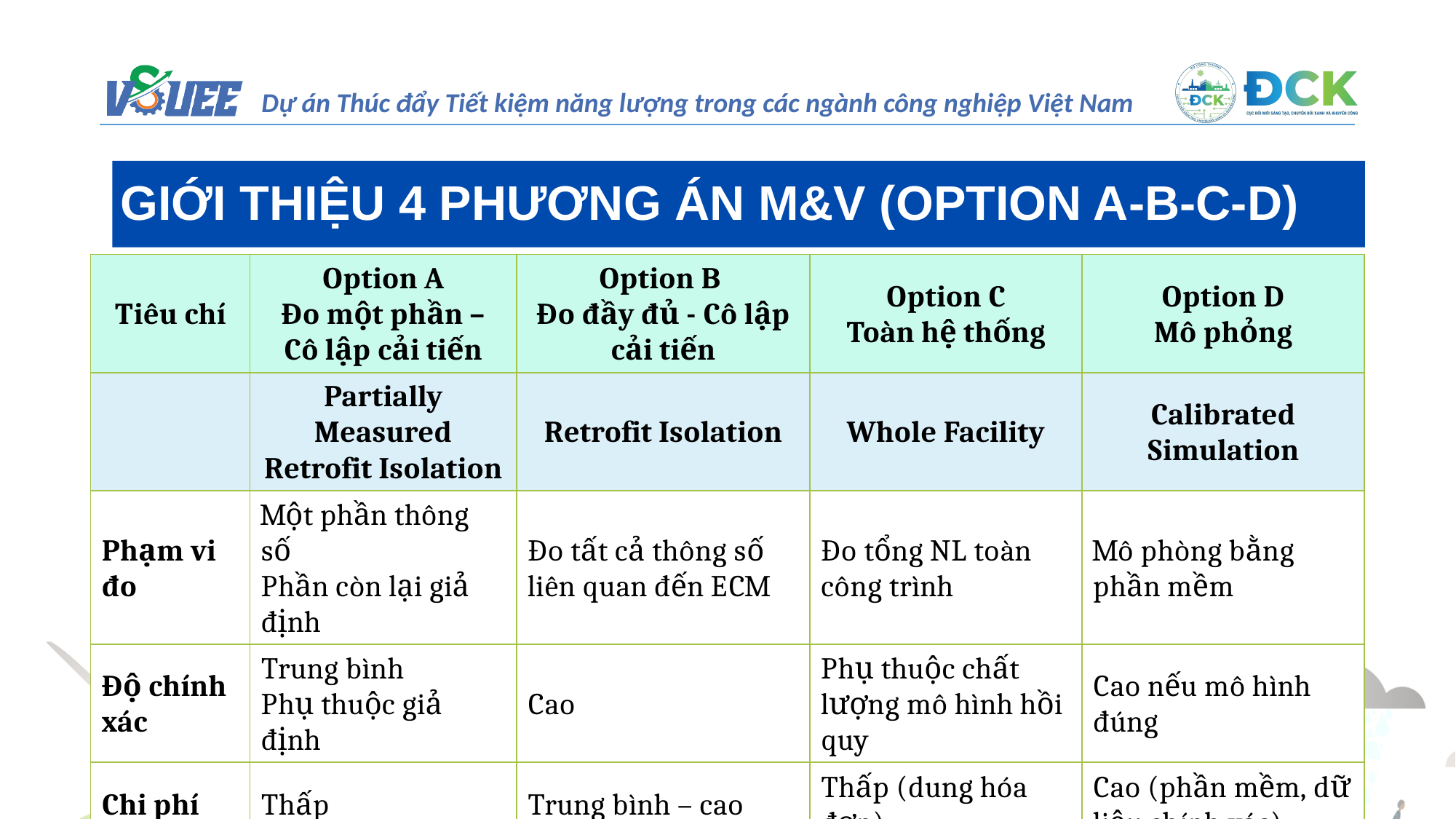

GIỚI THIỆU 4 PHƯƠNG ÁN M&V (OPTION A-B-C-D)
| Tiêu chí | Option A Đo một phần – Cô lập cải tiến | Option B Đo đầy đủ - Cô lập cải tiến | Option C Toàn hệ thống | Option D Mô phỏng |
| --- | --- | --- | --- | --- |
|  | Partially Measured Retrofit Isolation | Retrofit Isolation | Whole Facility | Calibrated Simulation |
| Phạm vi đo | Một phần thông số Phần còn lại giả định | Đo tất cả thông số liên quan đến ECM | Đo tổng NL toàn công trình | Mô phòng bằng phần mềm |
| Độ chính xác | Trung bình Phụ thuộc giả định | Cao | Phụ thuộc chất lượng mô hình hồi quy | Cao nếu mô hình đúng |
| Chi phí | Thấp | Trung bình – cao | Thấp (dung hóa đơn) | Cao (phần mềm, dữ liệu chính xác) |